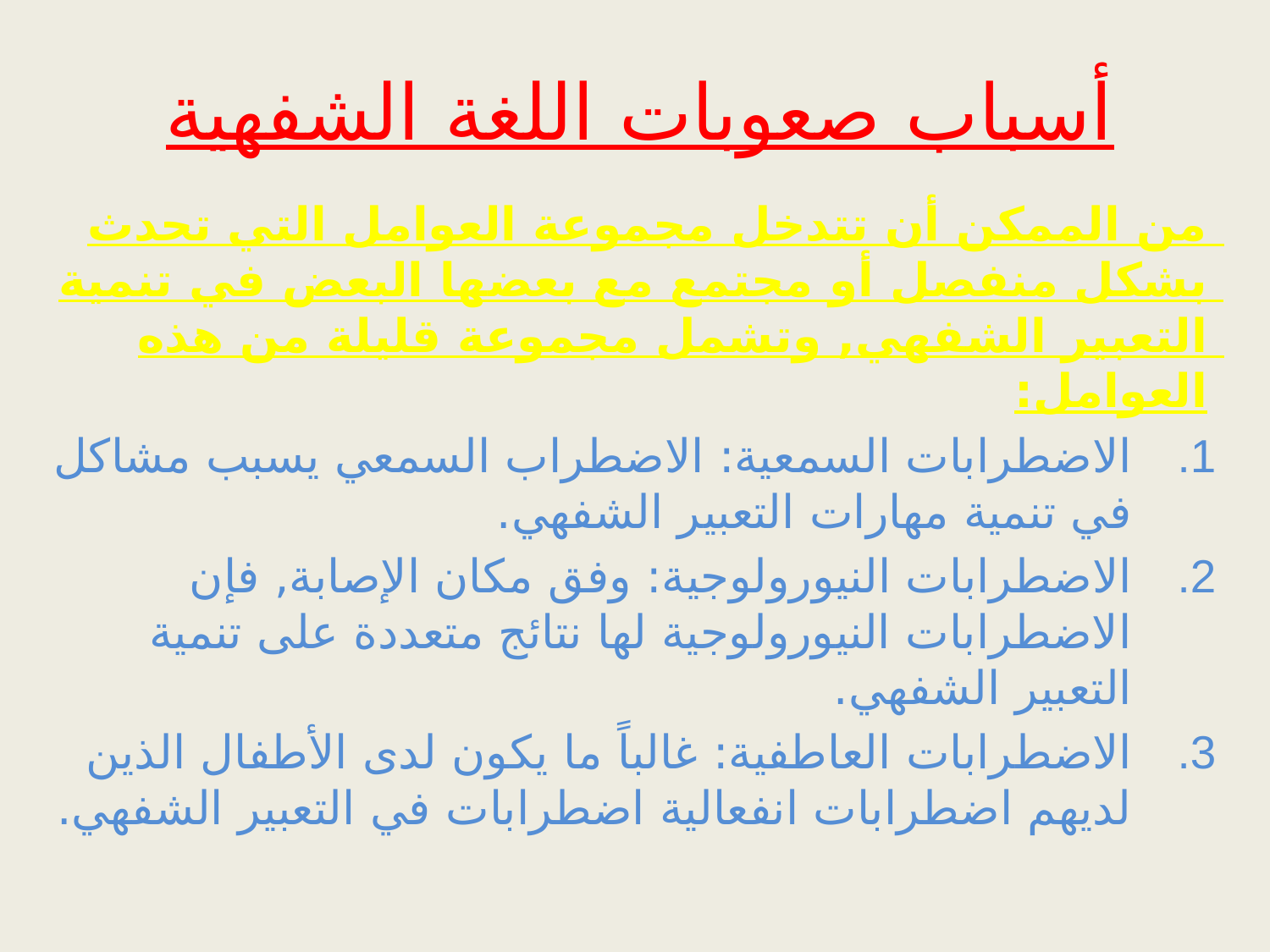

# أسباب صعوبات اللغة الشفهية
من الممكن أن تتدخل مجموعة العوامل التي تحدث بشكل منفصل أو مجتمع مع بعضها البعض في تنمية التعبير الشفهي, وتشمل مجموعة قليلة من هذه العوامل:
الاضطرابات السمعية: الاضطراب السمعي يسبب مشاكل في تنمية مهارات التعبير الشفهي.
الاضطرابات النيورولوجية: وفق مكان الإصابة, فإن الاضطرابات النيورولوجية لها نتائج متعددة على تنمية التعبير الشفهي.
الاضطرابات العاطفية: غالباً ما يكون لدى الأطفال الذين لديهم اضطرابات انفعالية اضطرابات في التعبير الشفهي.